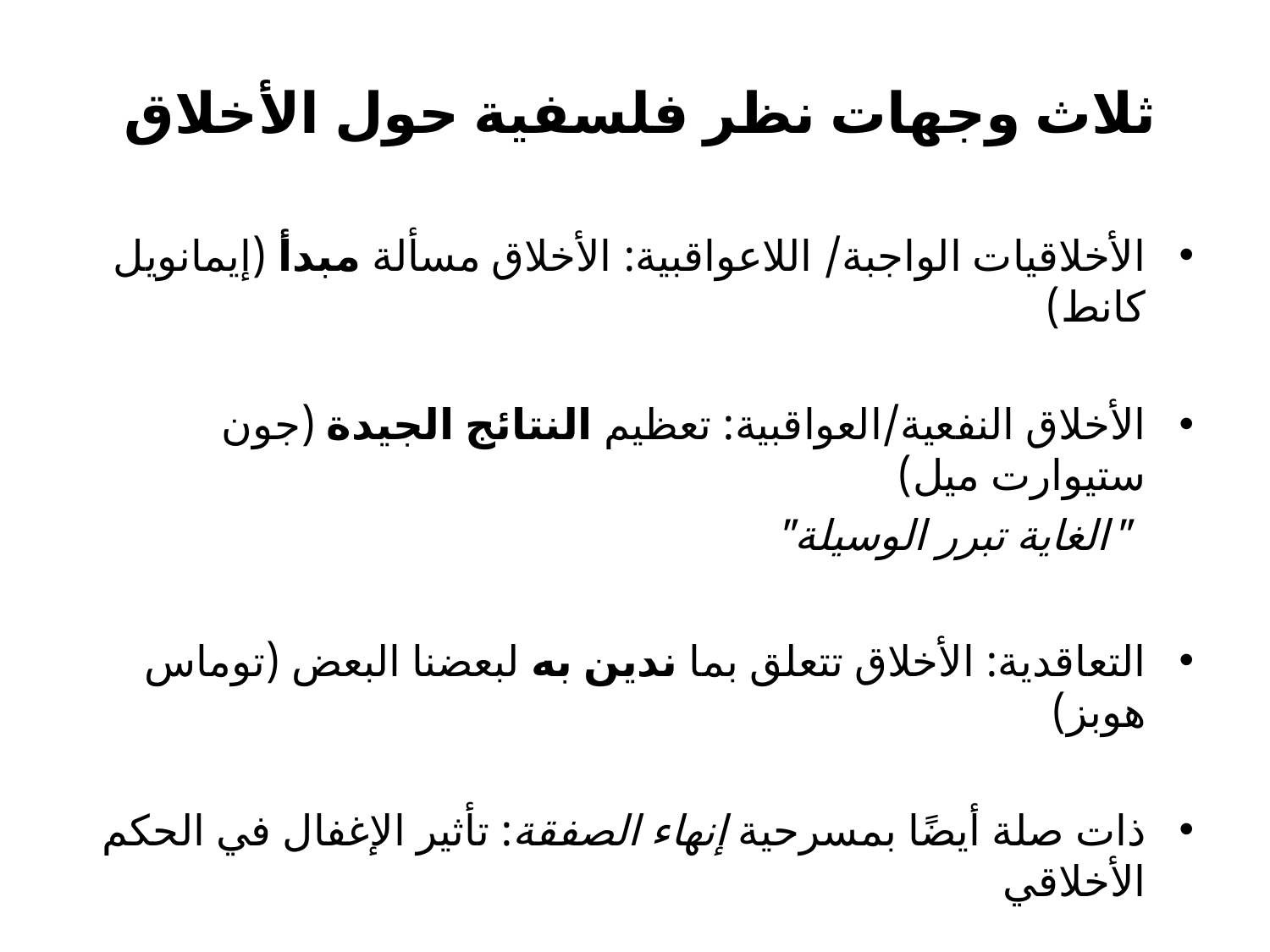

ثلاث وجهات نظر فلسفية حول الأخلاق
الأخلاقيات الواجبة/ اللاعواقبية: الأخلاق مسألة مبدأ (إيمانويل كانط)

الأخلاق النفعية/العواقبية: تعظيم النتائج الجيدة (جون ستيوارت ميل)
"الغاية تبرر الوسيلة"

التعاقدية: الأخلاق تتعلق بما ندين به لبعضنا البعض (توماس هوبز)

ذات صلة أيضًا بمسرحية إنهاء الصفقة: تأثير الإغفال في الحكم الأخلاقي